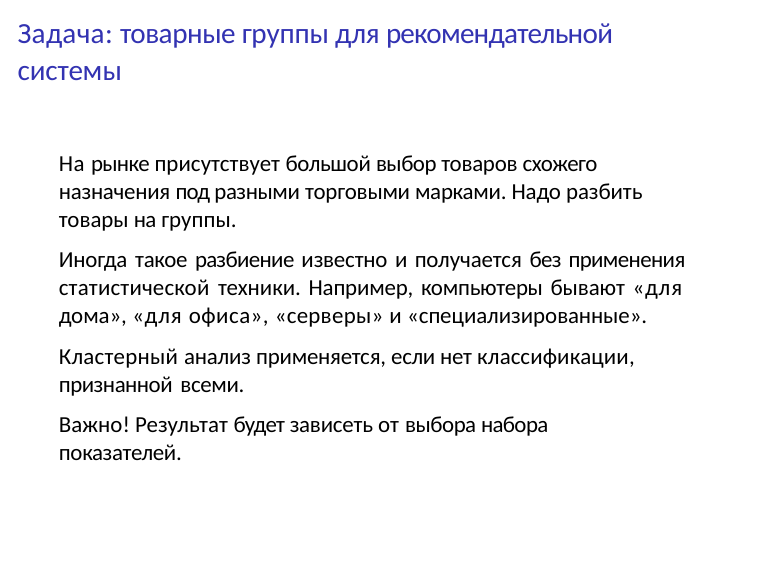

# Задача: товарные группы для рекомендательной  системы
На рынке присутствует большой выбор товаров схожего  назначения под разными торговыми марками. Надо разбить  товары на группы.
Иногда такое разбиение известно и получается без применения  статистической техники. Например, компьютеры бывают «для  дома», «для офиса», «серверы» и «специализированные».
Кластерный анализ применяется, если нет классификации,  признанной всеми.
Важно! Результат будет зависеть от выбора набора показателей.